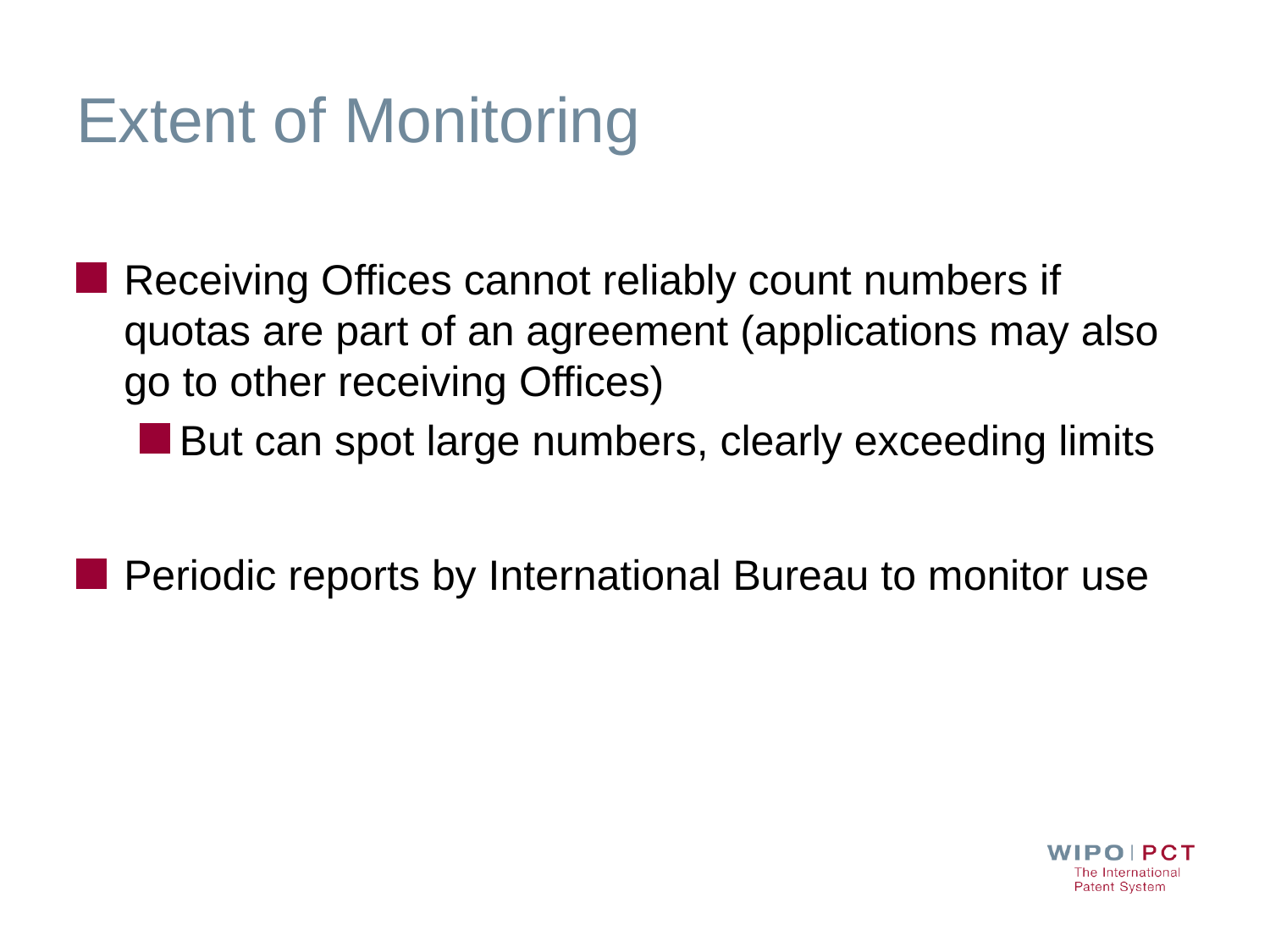

# Extent of Monitoring
Receiving Offices cannot reliably count numbers if quotas are part of an agreement (applications may also go to other receiving Offices)
But can spot large numbers, clearly exceeding limits

Periodic reports by International Bureau to monitor use